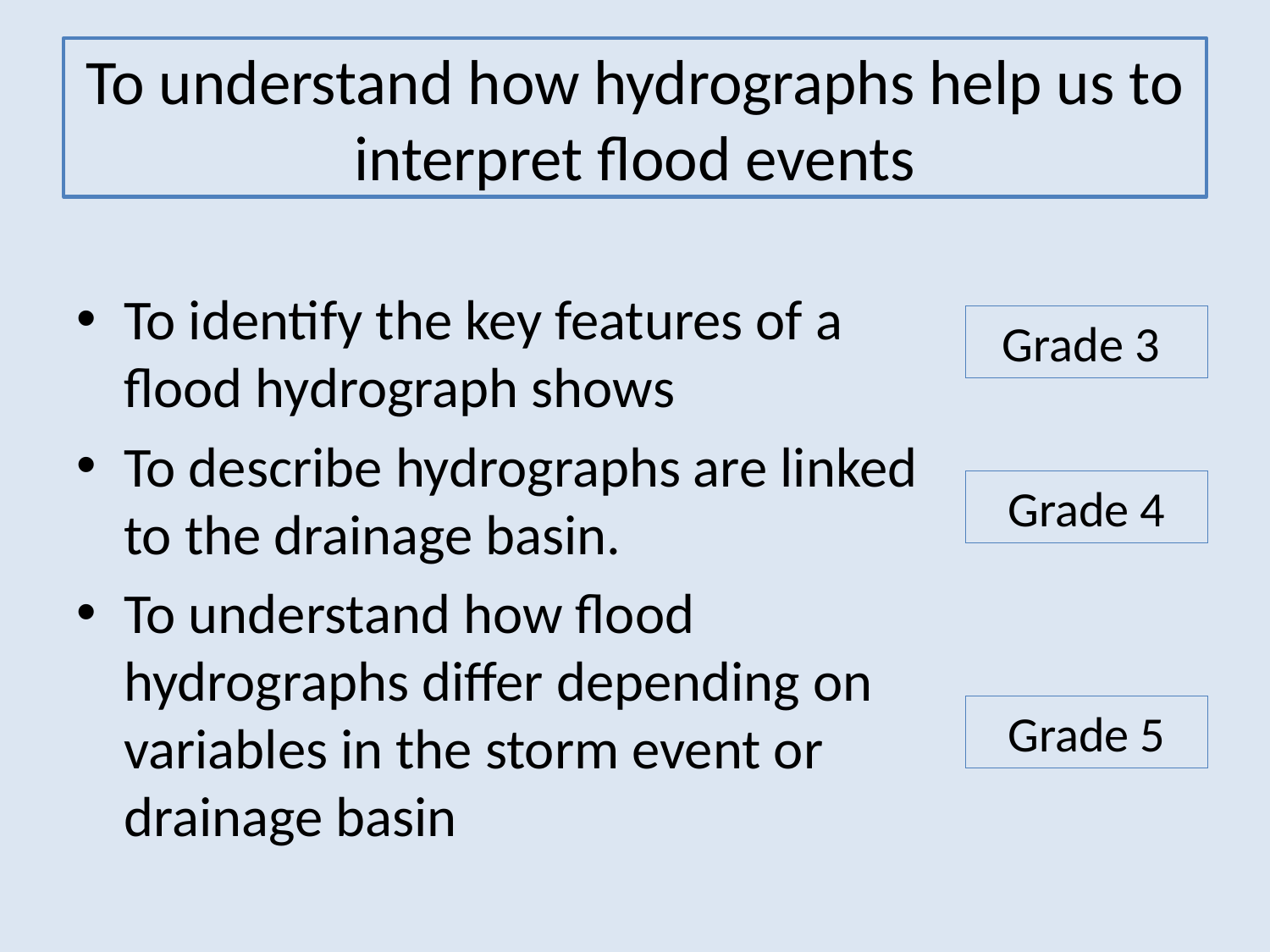

# To understand how hydrographs help us to interpret flood events

To identify the key features of a flood hydrograph shows
To describe hydrographs are linked to the drainage basin.
To understand how flood hydrographs differ depending on variables in the storm event or drainage basin
Grade 3
Grade 4
Grade 5